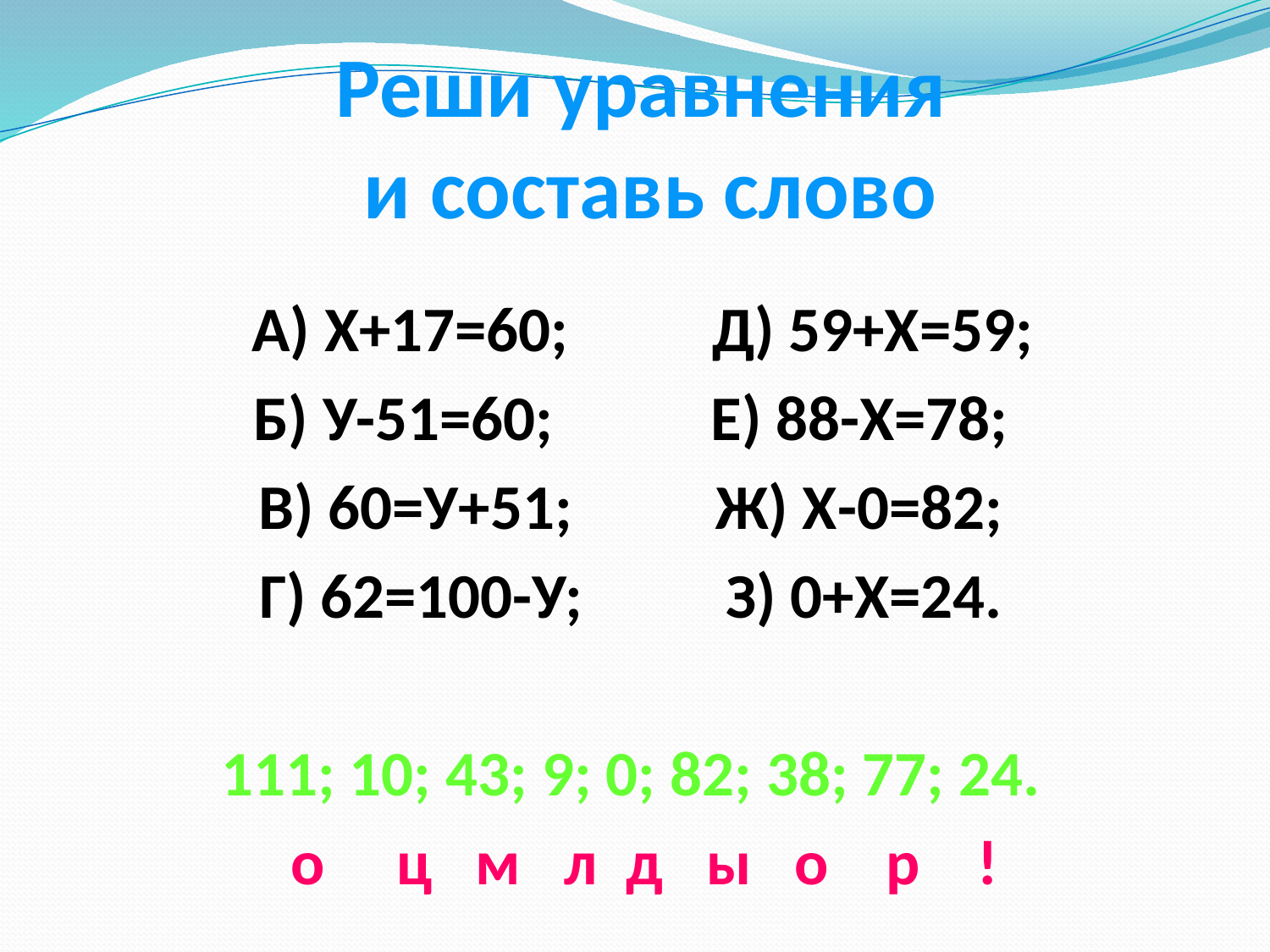

# Реши уравнения и составь слово
  А) Х+17=60;          Д) 59+Х=59;
Б) У-51=60;           Е) 88-Х=78;
В) 60=У+51;          Ж) Х-0=82;
Г) 62=100-У;          З) 0+Х=24.

111; 10; 43; 9; 0; 82; 38; 77; 24.
  о     ц   м   л  д   ы   о    р    !